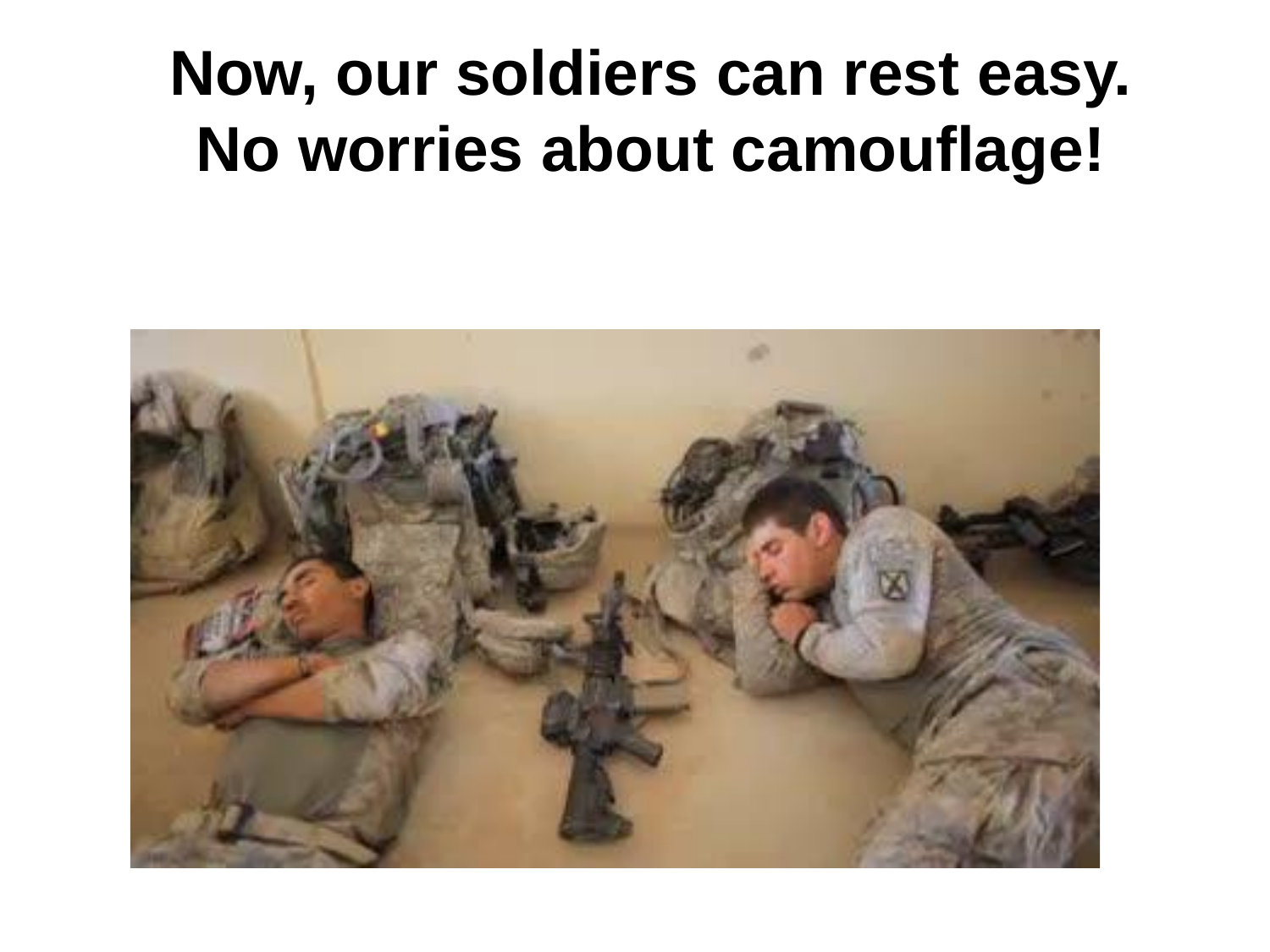

# Now, our soldiers can rest easy.
No worries about camouflage!